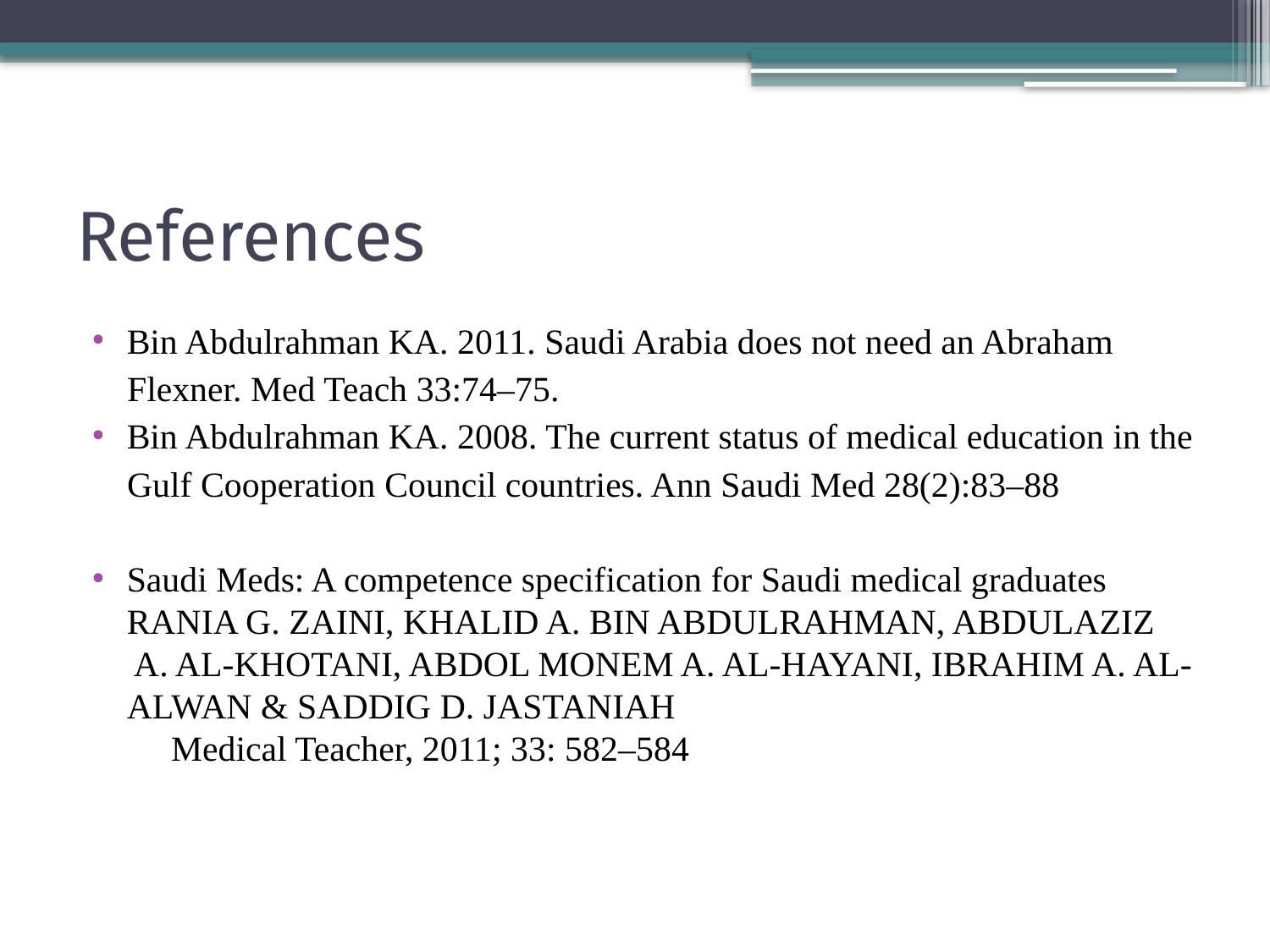

# References
Bin Abdulrahman KA. 2011. Saudi Arabia does not need an Abraham
    Flexner. Med Teach 33:74–75.
Bin Abdulrahman KA. 2008. The current status of medical education in the
    Gulf Cooperation Council countries. Ann Saudi Med 28(2):83–88

Saudi Meds: A competence specification for Saudi medical graduates RANIA G. ZAINI, KHALID A. BIN ABDULRAHMAN, ABDULAZIZ      A. AL-KHOTANI, ABDOL MONEM A. AL-HAYANI, IBRAHIM A. AL- ALWAN & SADDIG D. JASTANIAH                                                                Medical Teacher, 2011; 33: 582–584